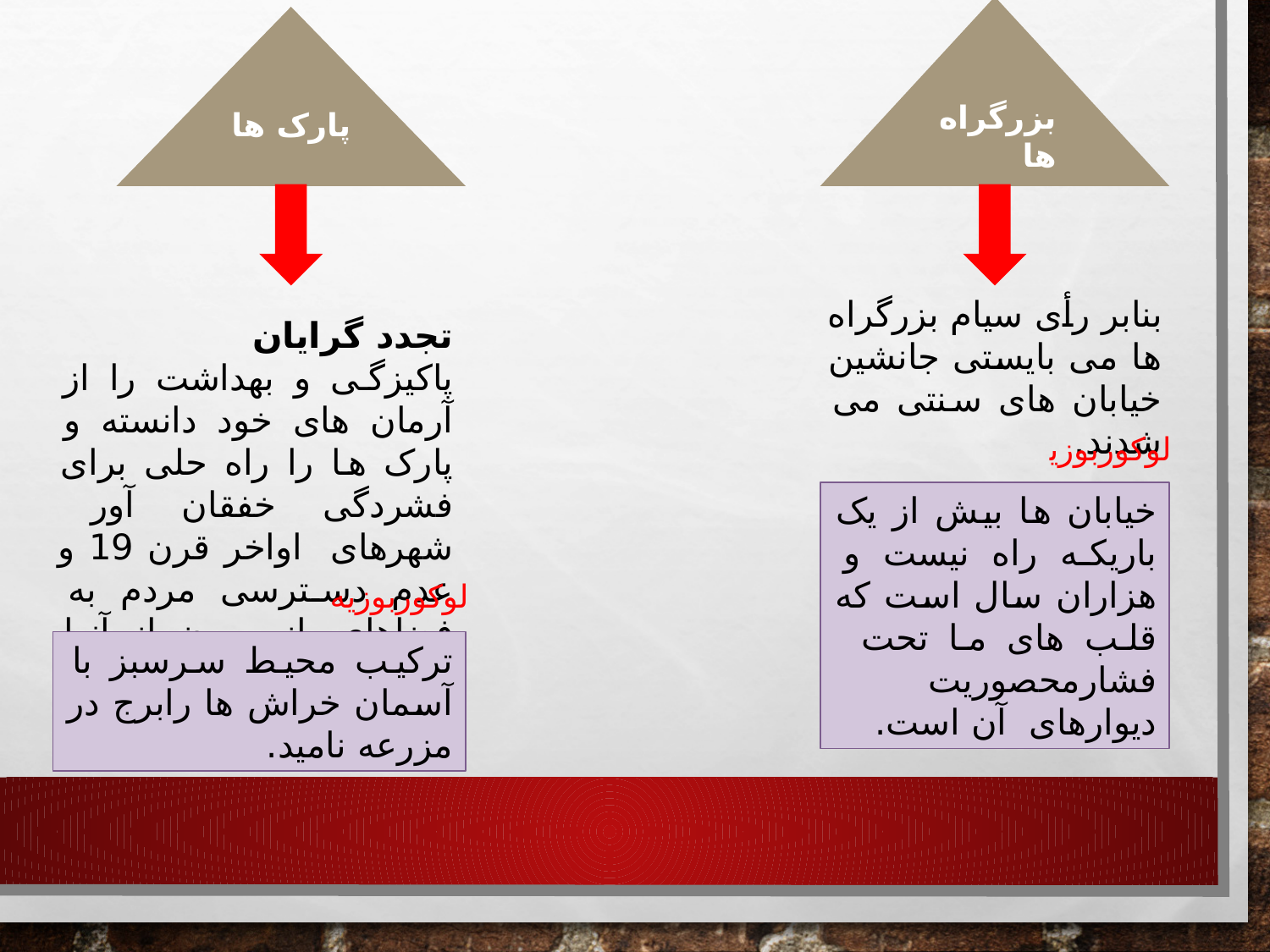

بزرگراه ها
پارک ها

بنابر رأی سیام بزرگراه ها می بایستی جانشین خیابان های سنتی می شدند.
تجدد گرایان
پاکیزگی و بهداشت را از آرمان های خود دانسته و پارک ها را راه حلی برای فشردگی خفقان آور شهرهای  اواخر قرن 19 و عدم دسترسی مردم به فضاهای باز بیرون از آنها می دید.
لوکوربوزیه
خیابان ها بیش از یک باریکه راه نیست و هزاران سال است که قلب های ما تحت  فشارمحصوریت دیوارهای  آن است.
لوکوربوزیه
ترکیب محیط سرسبز با آسمان خراش ها رابرج در مزرعه نامید.